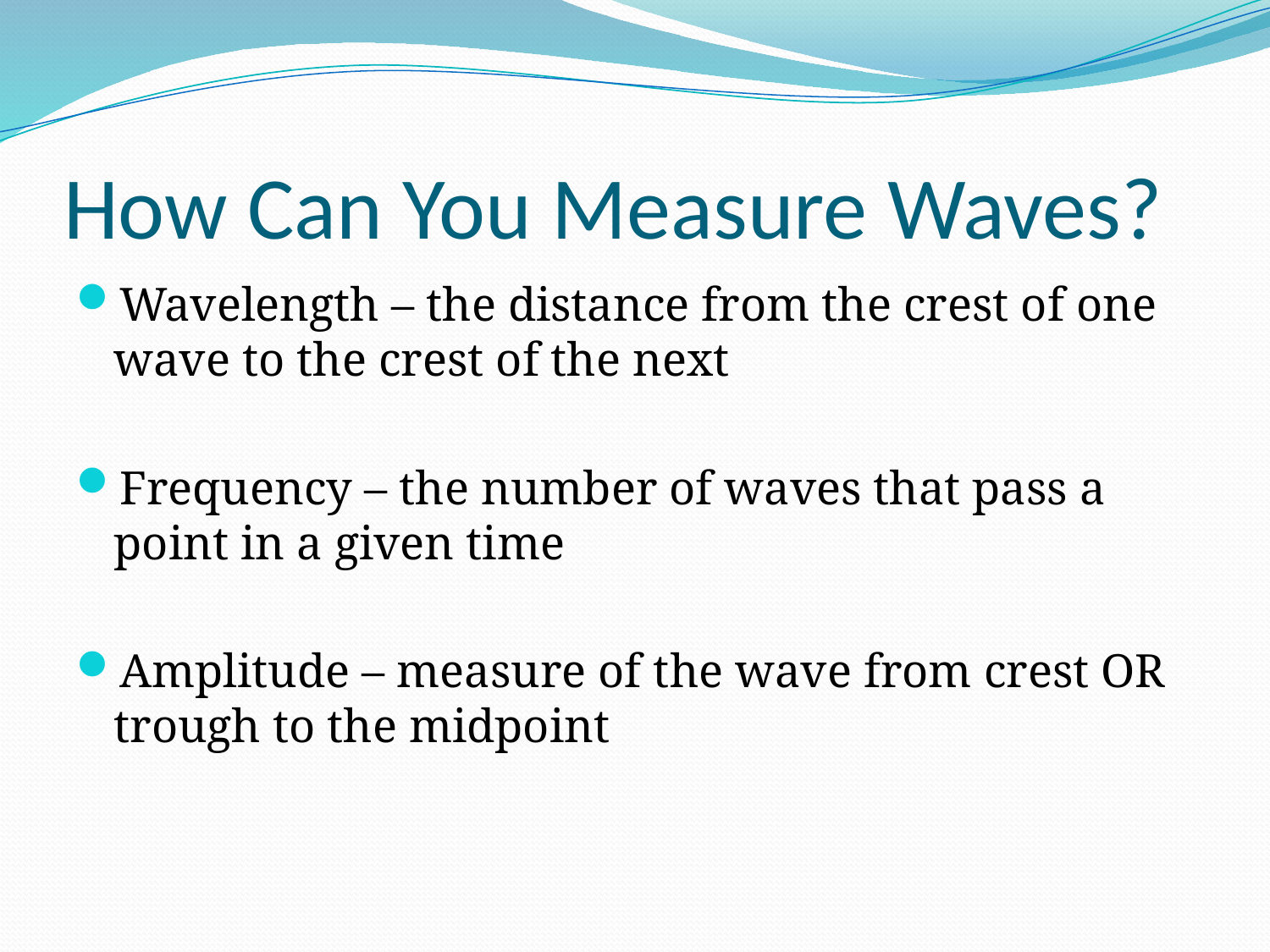

# How Can You Measure Waves?
Wavelength – the distance from the crest of one wave to the crest of the next

Frequency – the number of waves that pass a point in a given time

Amplitude – measure of the wave from crest OR trough to the midpoint